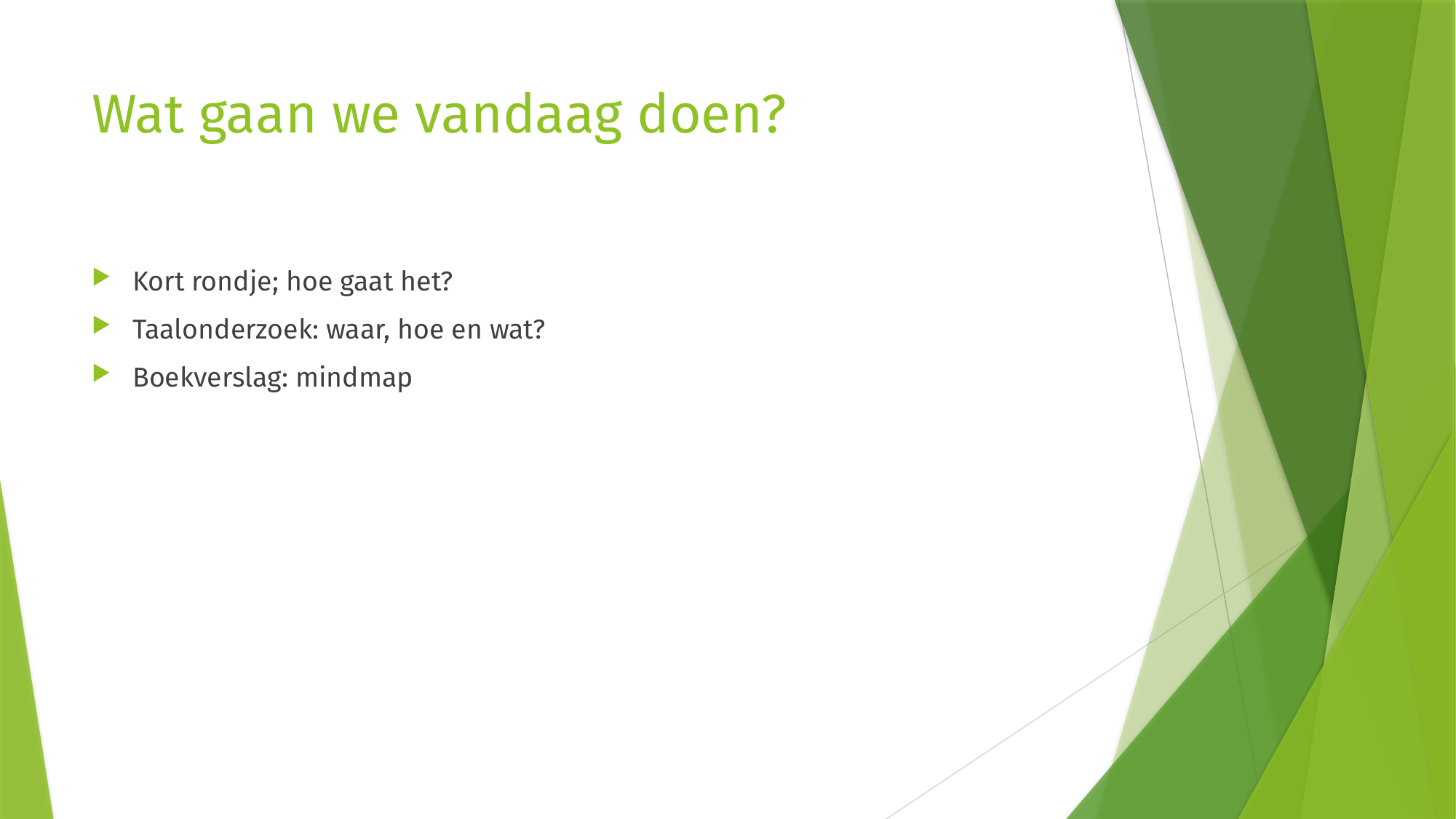

# Wat gaan we vandaag doen?
Kort rondje; hoe gaat het?
Taalonderzoek: waar, hoe en wat?
Boekverslag: mindmap